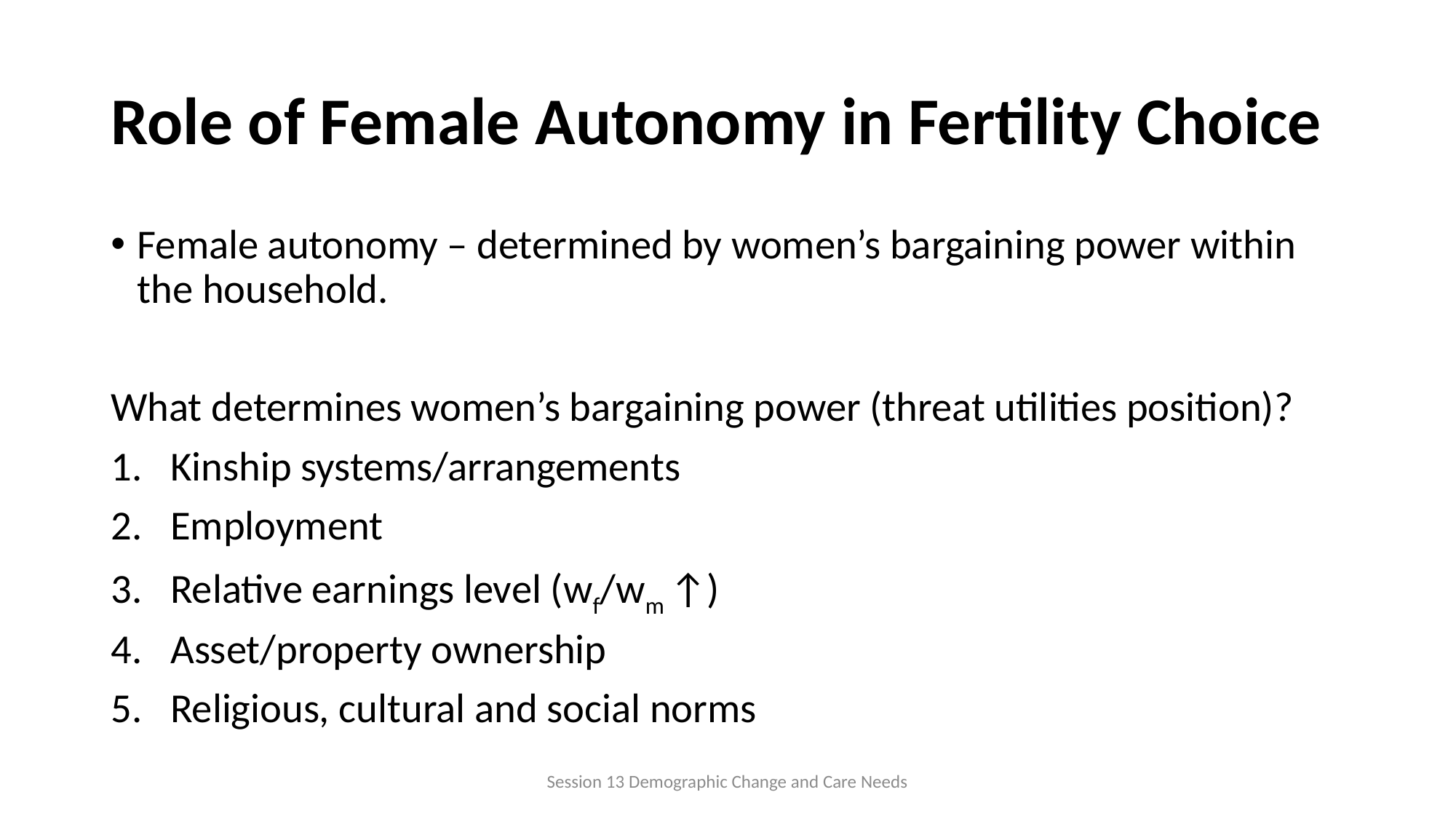

# Role of Female Autonomy in Fertility Choice
Female autonomy – determined by women’s bargaining power within the household.

What determines women’s bargaining power (threat utilities position)?
Kinship systems/arrangements
Employment
Relative earnings level (wf/wm ↑)
Asset/property ownership
Religious, cultural and social norms

Session 13 Demographic Change and Care Needs